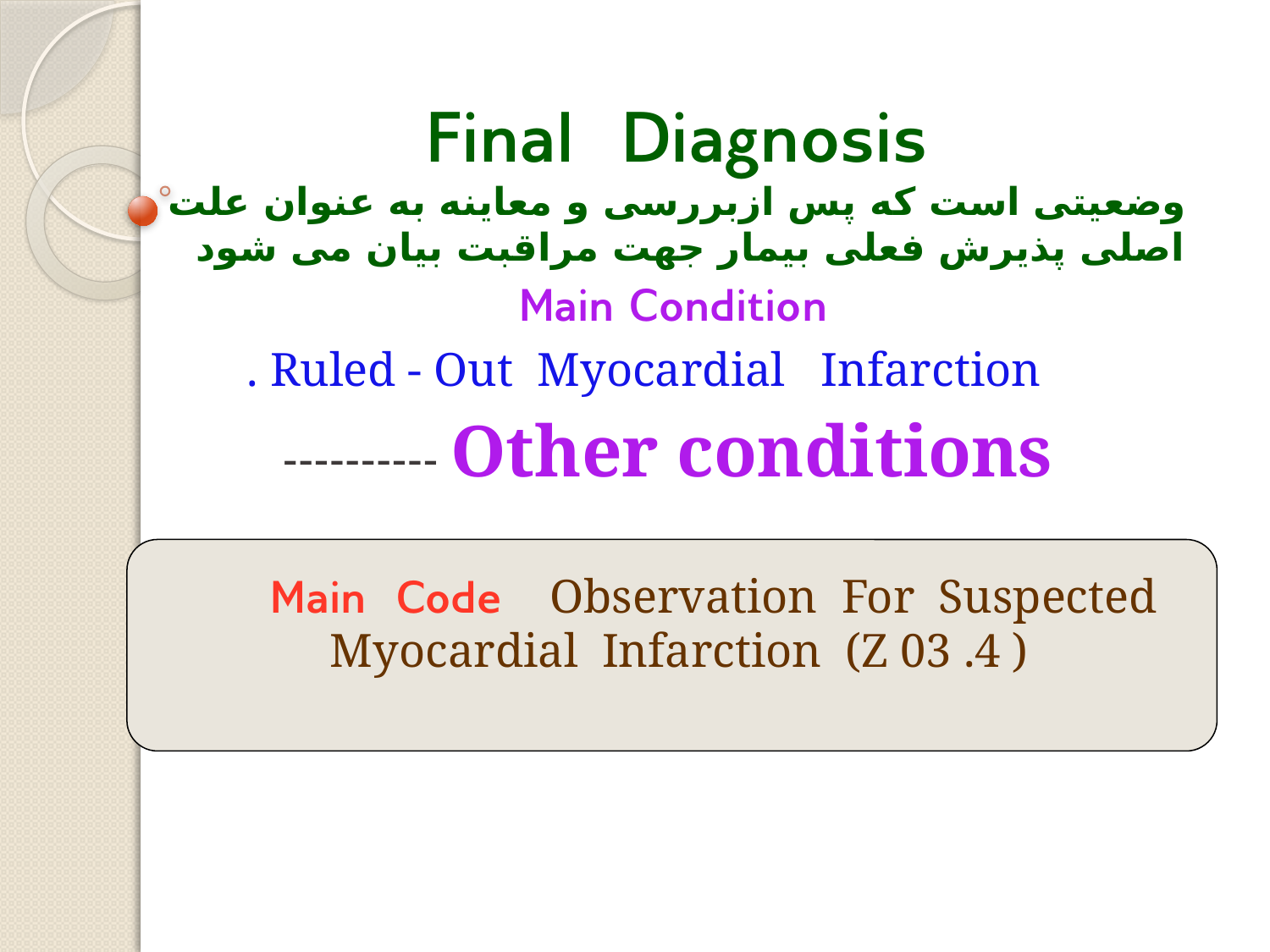

# Final  Diagnosis وضعیتی است که پس ازبررسی و معاینه به عنوان علت اصلی پذیرش فعلی بیمار جهت مراقبت بیان می شود
 Main Condition
     Ruled - Out  Myocardial   Infarction .
 Other conditions ----------

Main  Code    Observation  For  Suspected  	 	 Myocardial  Infarction  (Z 03 .4 )